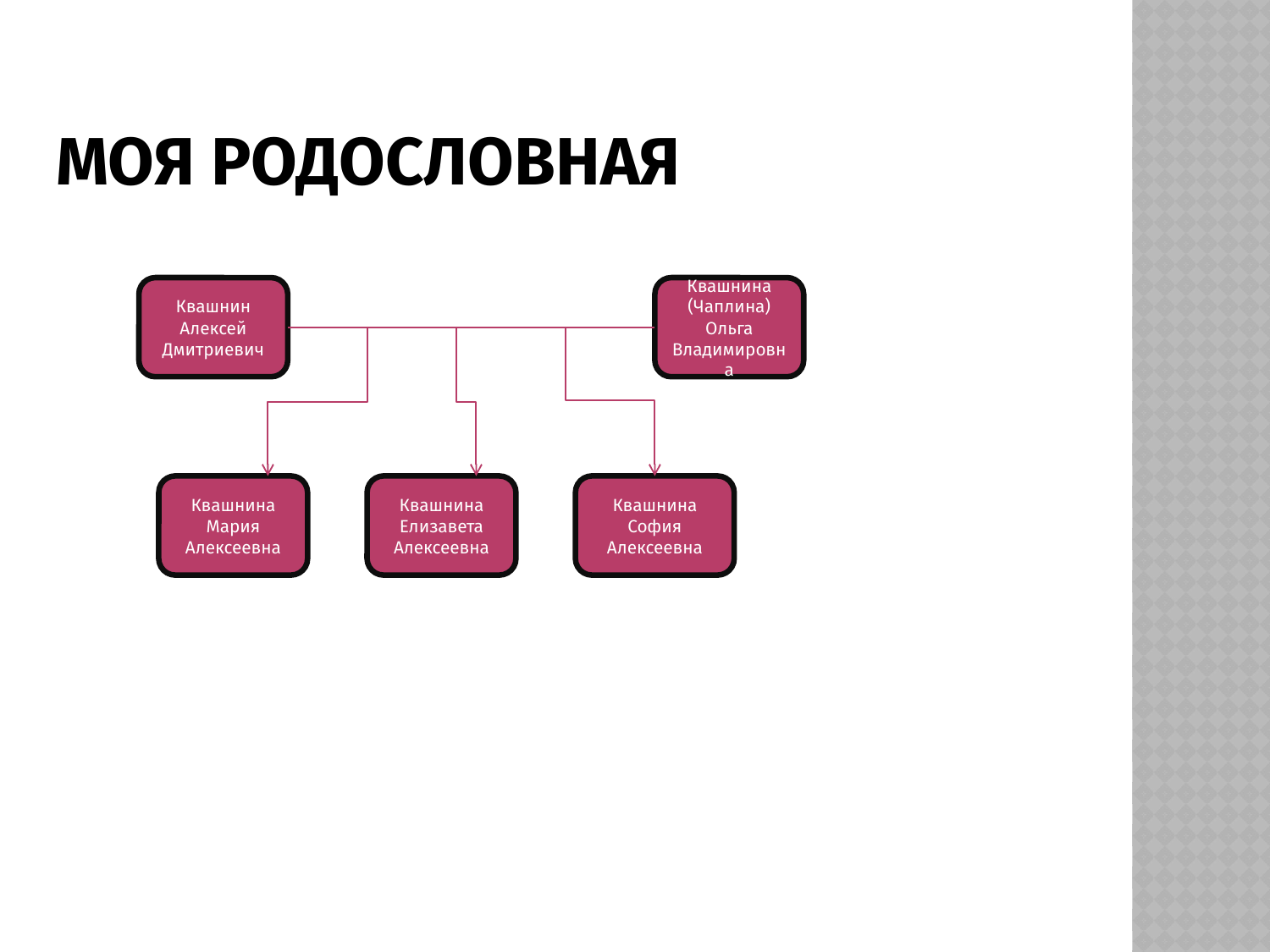

# Моя родословная
Квашнин Алексей Дмитриевич
Квашнина (Чаплина) Ольга Владимировна
Квашнина Мария Алексеевна
Квашнина Елизавета Алексеевна
Квашнина София Алексеевна